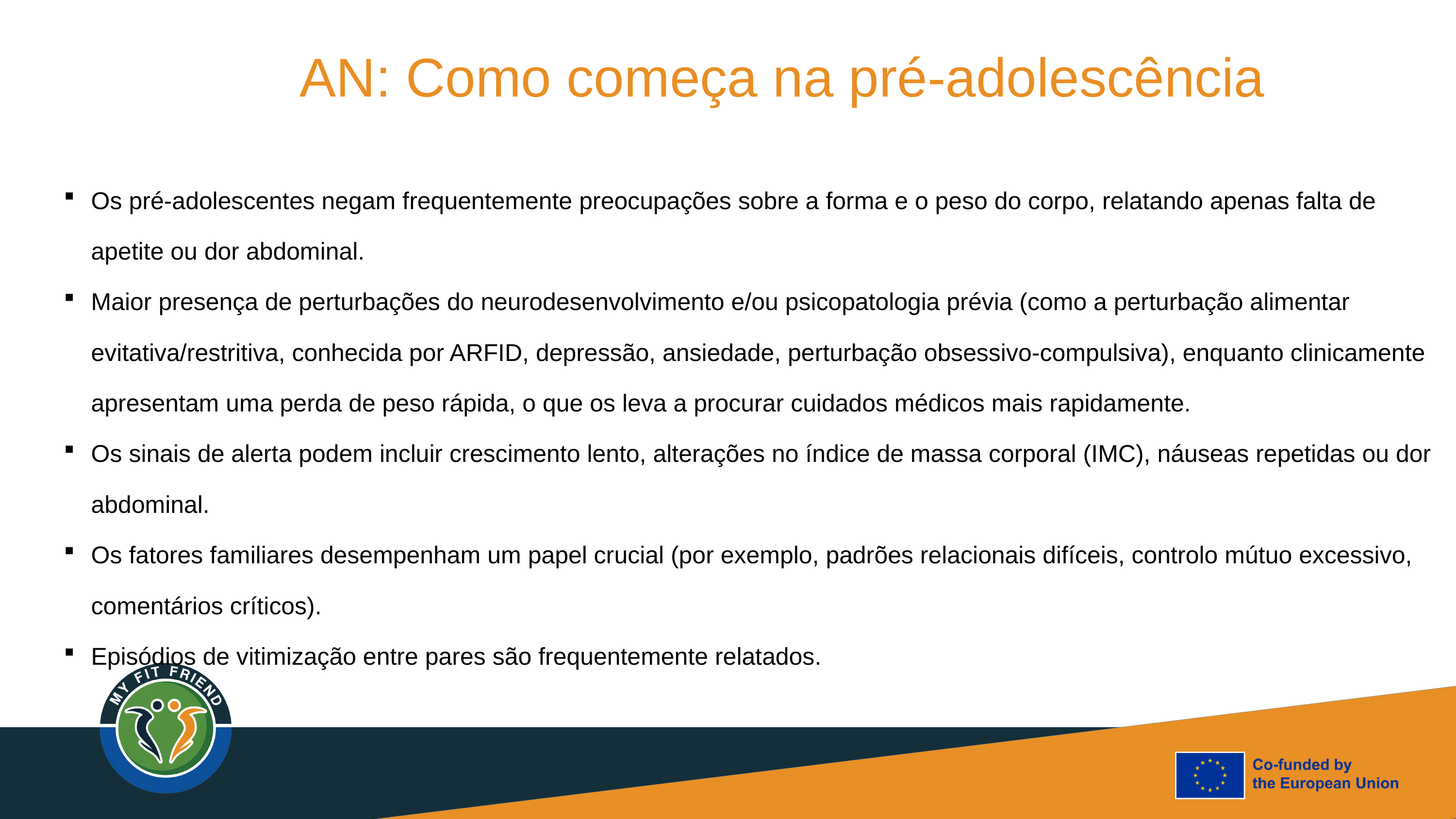

AN: Como começa na pré-adolescência
Os pré-adolescentes negam frequentemente preocupações sobre a forma e o peso do corpo, relatando apenas falta de apetite ou dor abdominal.
Maior presença de perturbações do neurodesenvolvimento e/ou psicopatologia prévia (como a perturbação alimentar evitativa/restritiva, conhecida por ARFID, depressão, ansiedade, perturbação obsessivo-compulsiva), enquanto clinicamente apresentam uma perda de peso rápida, o que os leva a procurar cuidados médicos mais rapidamente.
Os sinais de alerta podem incluir crescimento lento, alterações no índice de massa corporal (IMC), náuseas repetidas ou dor abdominal.
Os fatores familiares desempenham um papel crucial (por exemplo, padrões relacionais difíceis, controlo mútuo excessivo, comentários críticos).
Episódios de vitimização entre pares são frequentemente relatados.